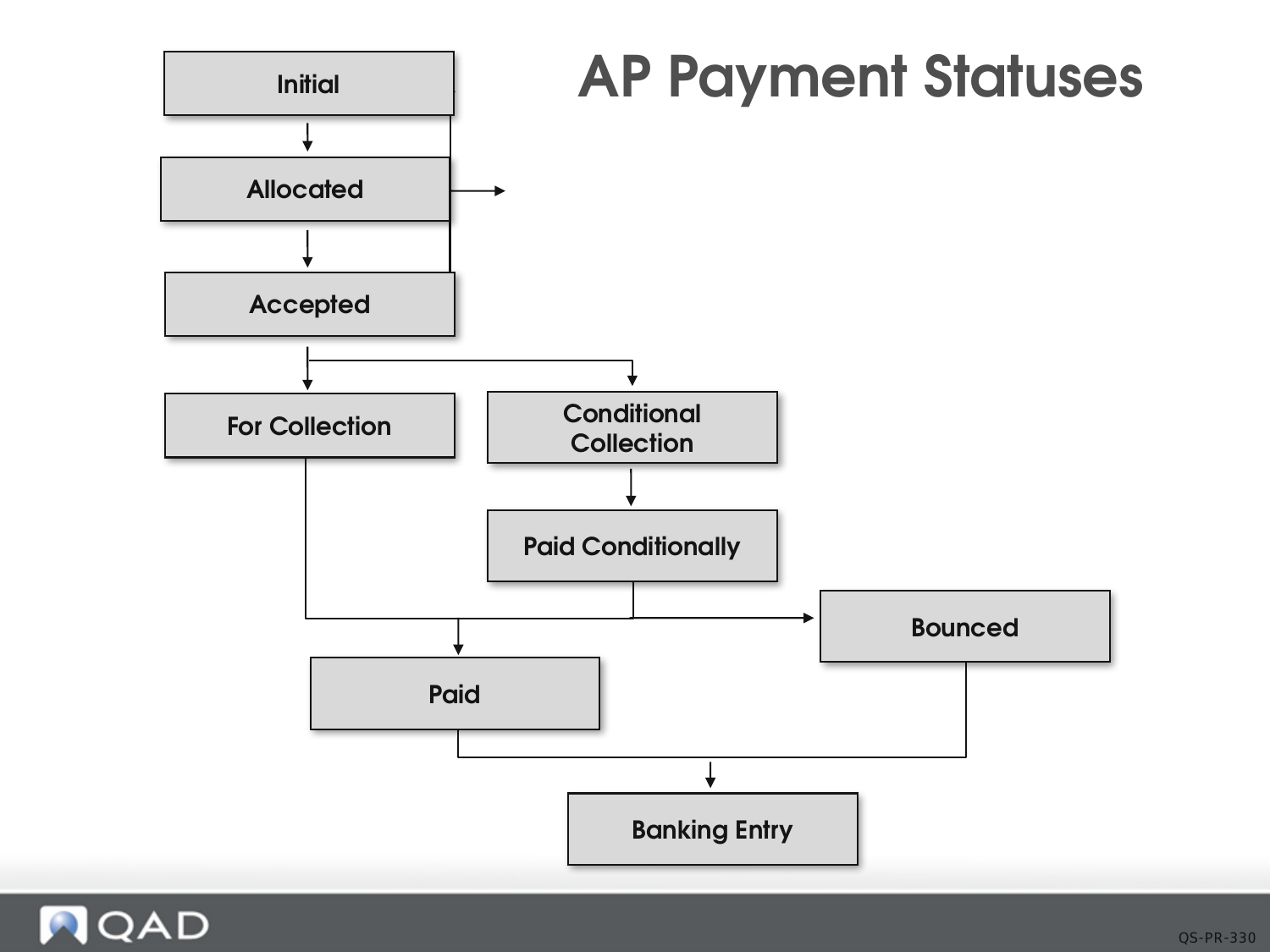

# AP Payment Statuses
Initial

Allocated

Accepted

Conditional Collection
For Collection

Paid Conditionally
Bounced

Paid

Banking Entry
QS-PR-330